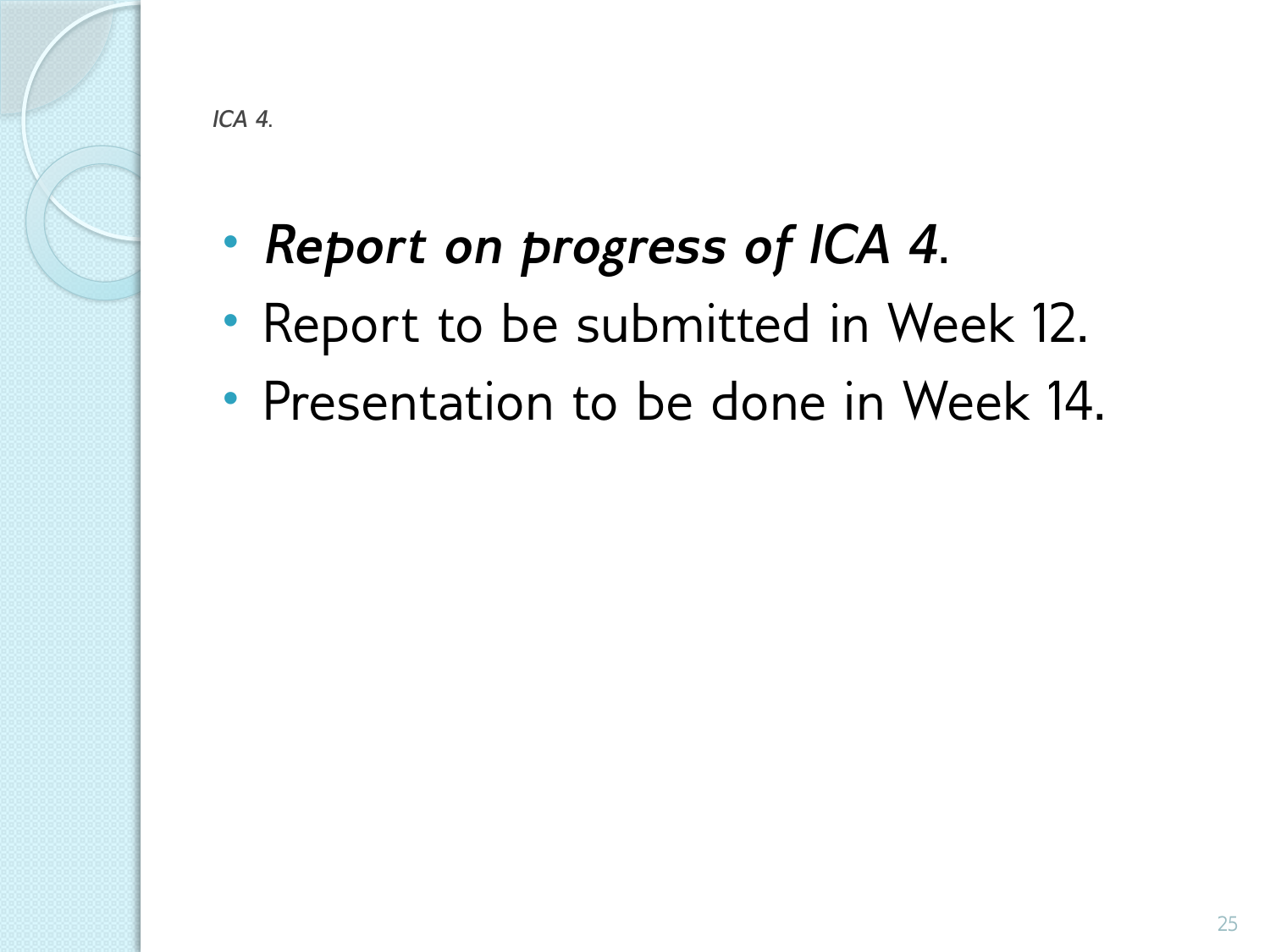

# ICA 4.
Report on progress of ICA 4.
Report to be submitted in Week 12.
Presentation to be done in Week 14.

25